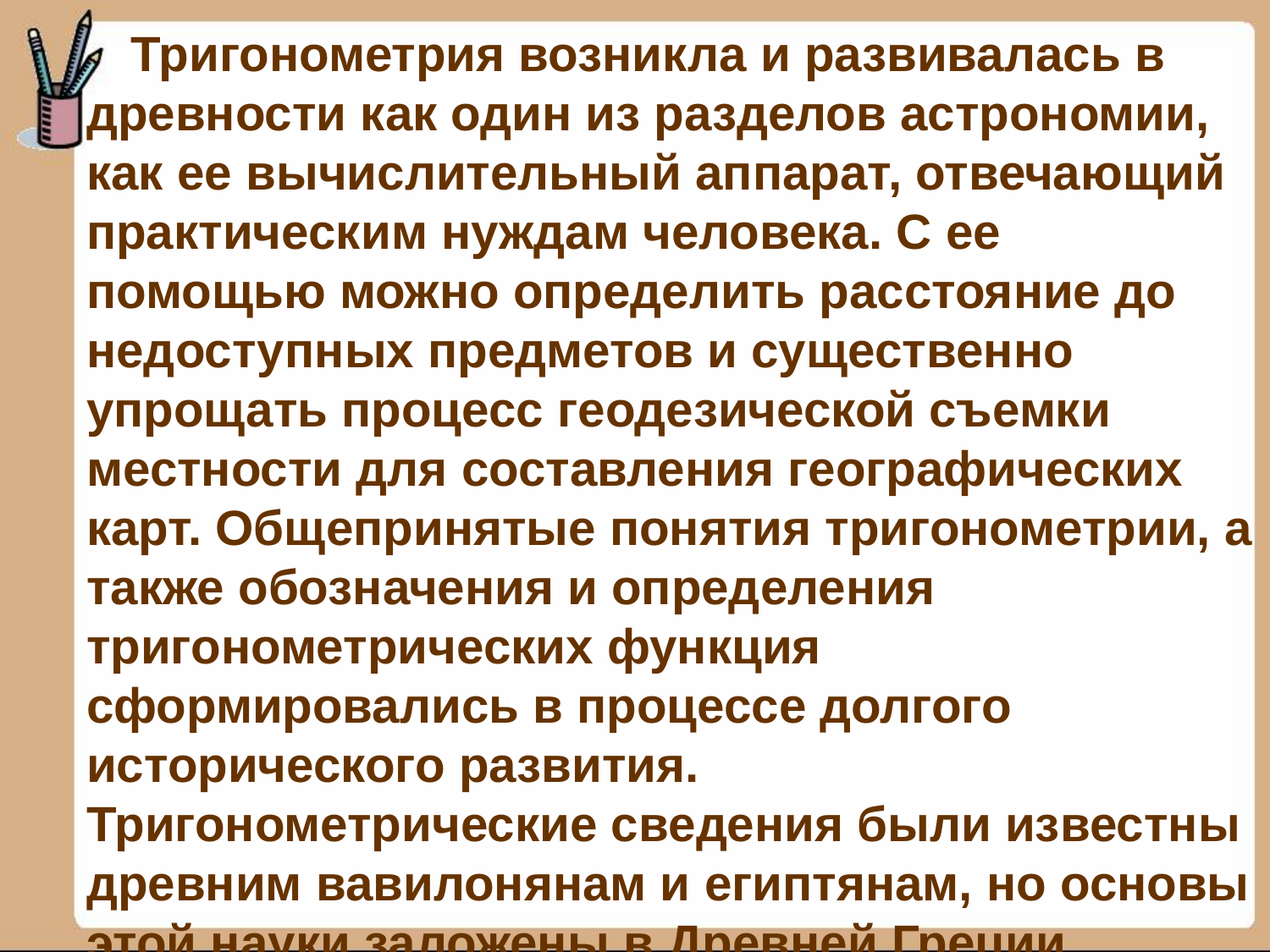

Тригонометрия возникла и развивалась в древности как один из разделов астрономии, как ее вычислительный аппарат, отвечающий практическим нуждам человека. С ее помощью можно определить расстояние до недоступных предметов и существенно упрощать процесс геодезической съемки местности для составления географических карт. Общепринятые понятия тригонометрии, а также обозначения и определения тригонометрических функция сформировались в процессе долгого исторического развития.    Тригонометрические сведения были известны древним вавилонянам и египтянам, но основы этой науки заложены в Древней Греции встречающиеся уже в III веке до н.э.
в работах великих математиков– Евклида, Архимеда, Апполония  Пергского.   Древнегреческие астрономы успешно решали вопросы из тригонометрии, связанные с астрономией.